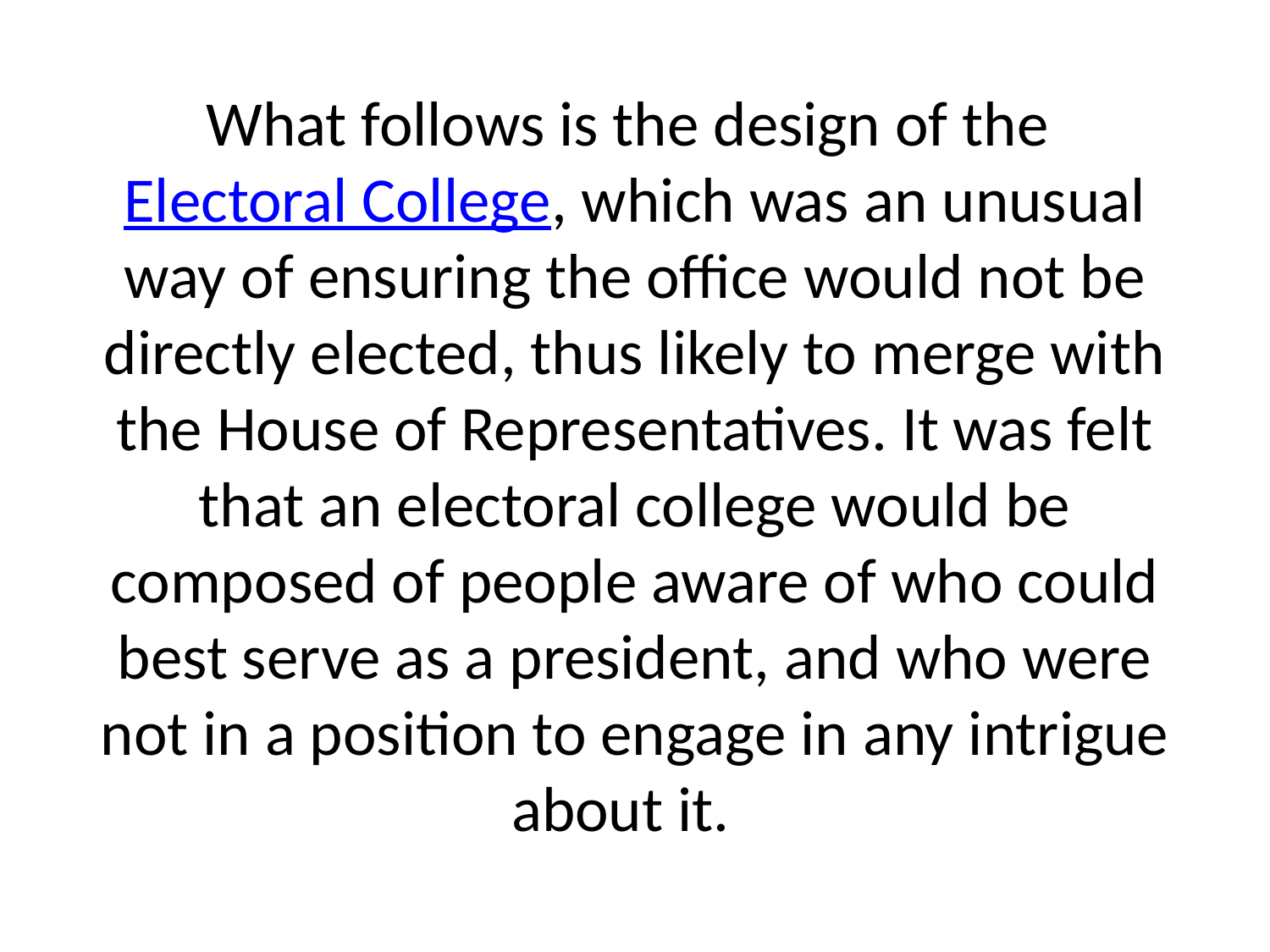

# What follows is the design of the Electoral College, which was an unusual way of ensuring the office would not be directly elected, thus likely to merge with the House of Representatives. It was felt that an electoral college would be composed of people aware of who could best serve as a president, and who were not in a position to engage in any intrigue about it.